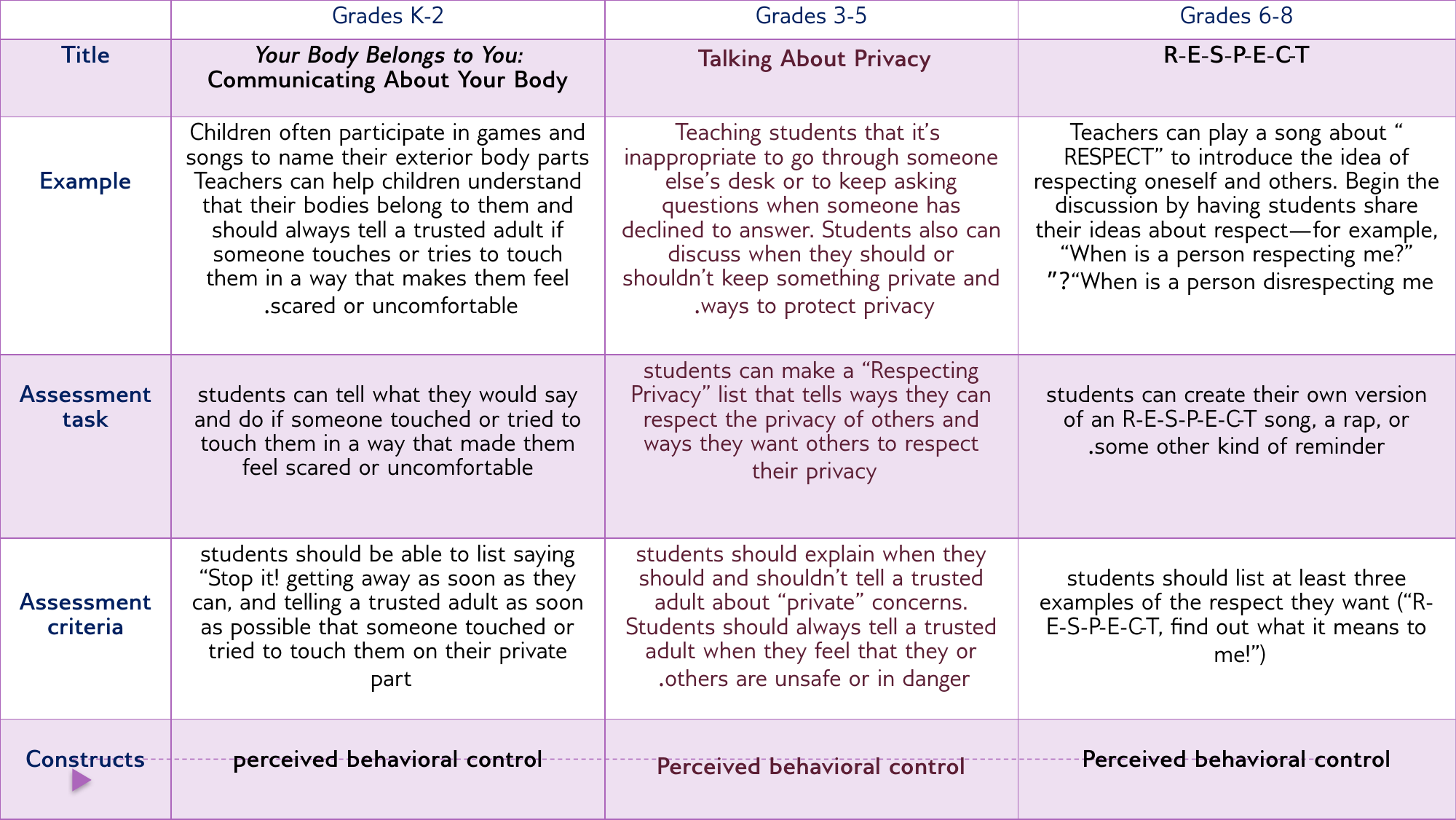

|  | Grades K-2 | Grades 3-5 | Grades 6-8 |
| --- | --- | --- | --- |
| Title | Your Body Belongs to You: Communicating About Your Body | Talking About Privacy | R-E-S-P-E-C-T |
| Example | Children often participate in games and songs to name their exterior body parts Teachers can help children understand that their bodies belong to them and should always tell a trusted adult if someone touches or tries to touch them in a way that makes them feel scared or uncomfortable. | Teaching students that it’s inappropriate to go through someone else’s desk or to keep asking questions when someone has declined to answer. Students also can discuss when they should or shouldn’t keep something private and ways to protect privacy. | Teachers can play a song about “ RESPECT” to introduce the idea of respecting oneself and others. Begin the discussion by having students share their ideas about respect—for example, “When is a person respecting me?” “When is a person disrespecting me?” |
| Assessment task | students can tell what they would say and do if someone touched or tried to touch them in a way that made them feel scared or uncomfortable | students can make a “Respecting Privacy” list that tells ways they can respect the privacy of others and ways they want others to respect their privacy | students can create their own version of an R-E-S-P-E-C-T song, a rap, or some other kind of reminder. |
| Assessment criteria | students should be able to list saying “Stop it! getting away as soon as they can, and telling a trusted adult as soon as possible that someone touched or tried to touch them on their private part | students should explain when they should and shouldn’t tell a trusted adult about “private” concerns. Students should always tell a trusted adult when they feel that they or others are unsafe or in danger. | students should list at least three examples of the respect they want (“R-E-S-P-E-C-T, find out what it means to me!”) |
| Constructs | perceived behavioral control | Perceived behavioral control | Perceived behavioral control |